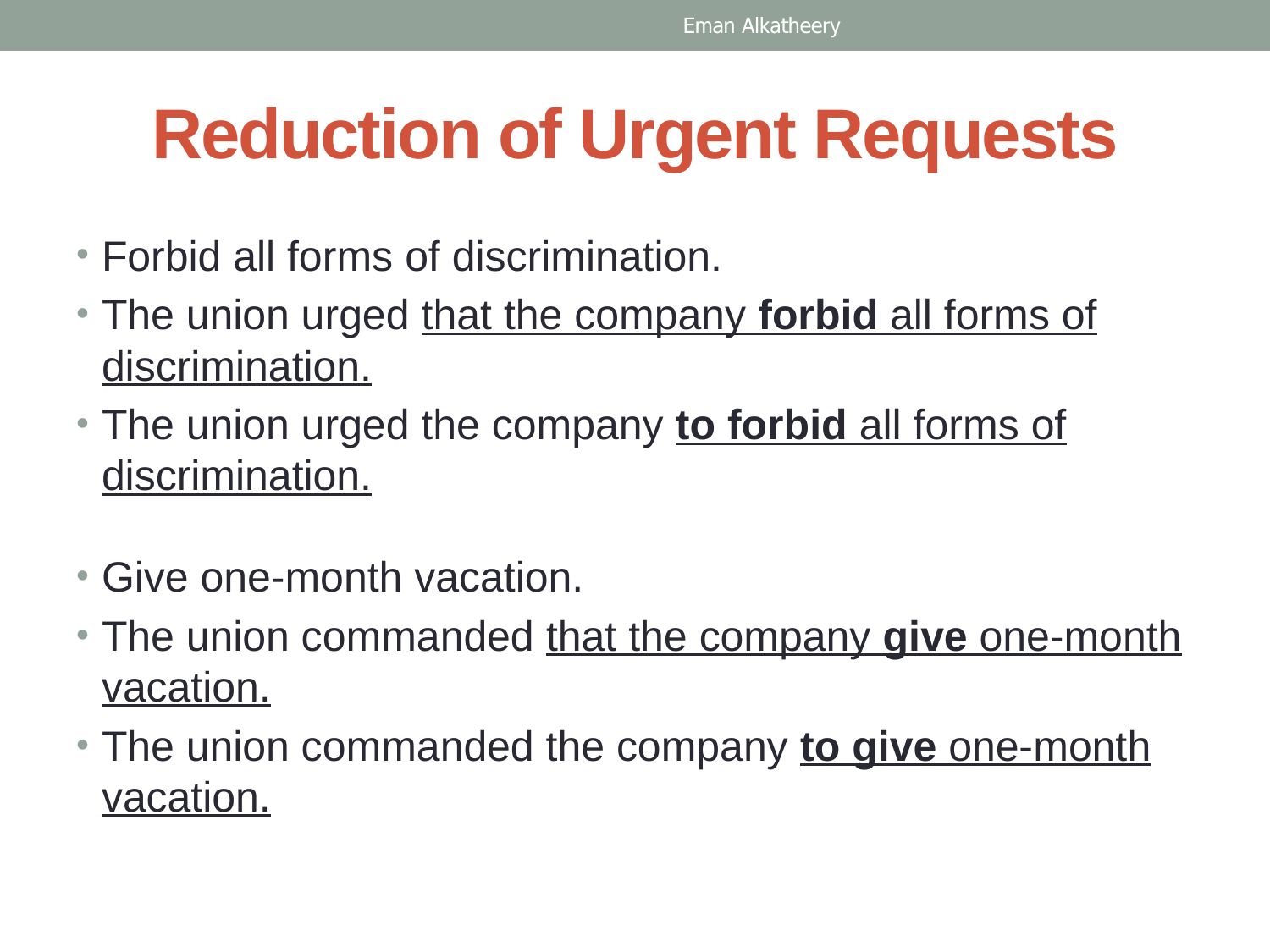

Eman Alkatheery
# Reduction of Urgent Requests
Forbid all forms of discrimination.
The union urged that the company forbid all forms of discrimination.
The union urged the company to forbid all forms of discrimination.

Give one-month vacation.
The union commanded that the company give one-month vacation.
The union commanded the company to give one-month vacation.